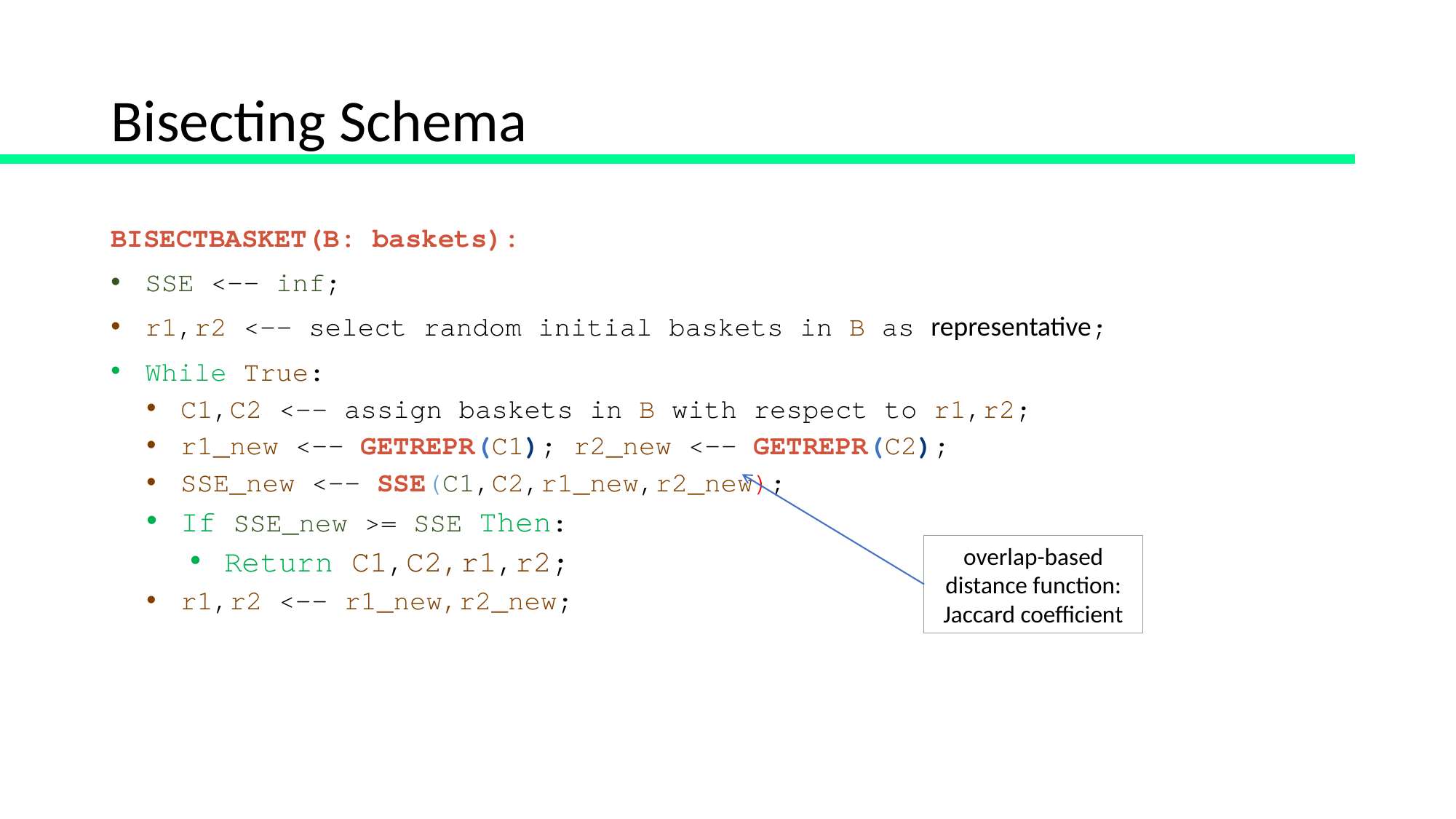

# Bisecting Schema
BISECTBASKET(B: baskets):
SSE <-- inf;
r1,r2 <-- select random initial baskets in B as representative;
While True:
C1,C2 <-- assign baskets in B with respect to r1,r2;
r1_new <-- GETREPR(C1); r2_new <-- GETREPR(C2);
SSE_new <-- SSE(C1,C2,r1_new,r2_new);
If SSE_new >= SSE Then:
Return C1,C2,r1,r2;
r1,r2 <-- r1_new,r2_new;

overlap-based distance function: Jaccard coefficient